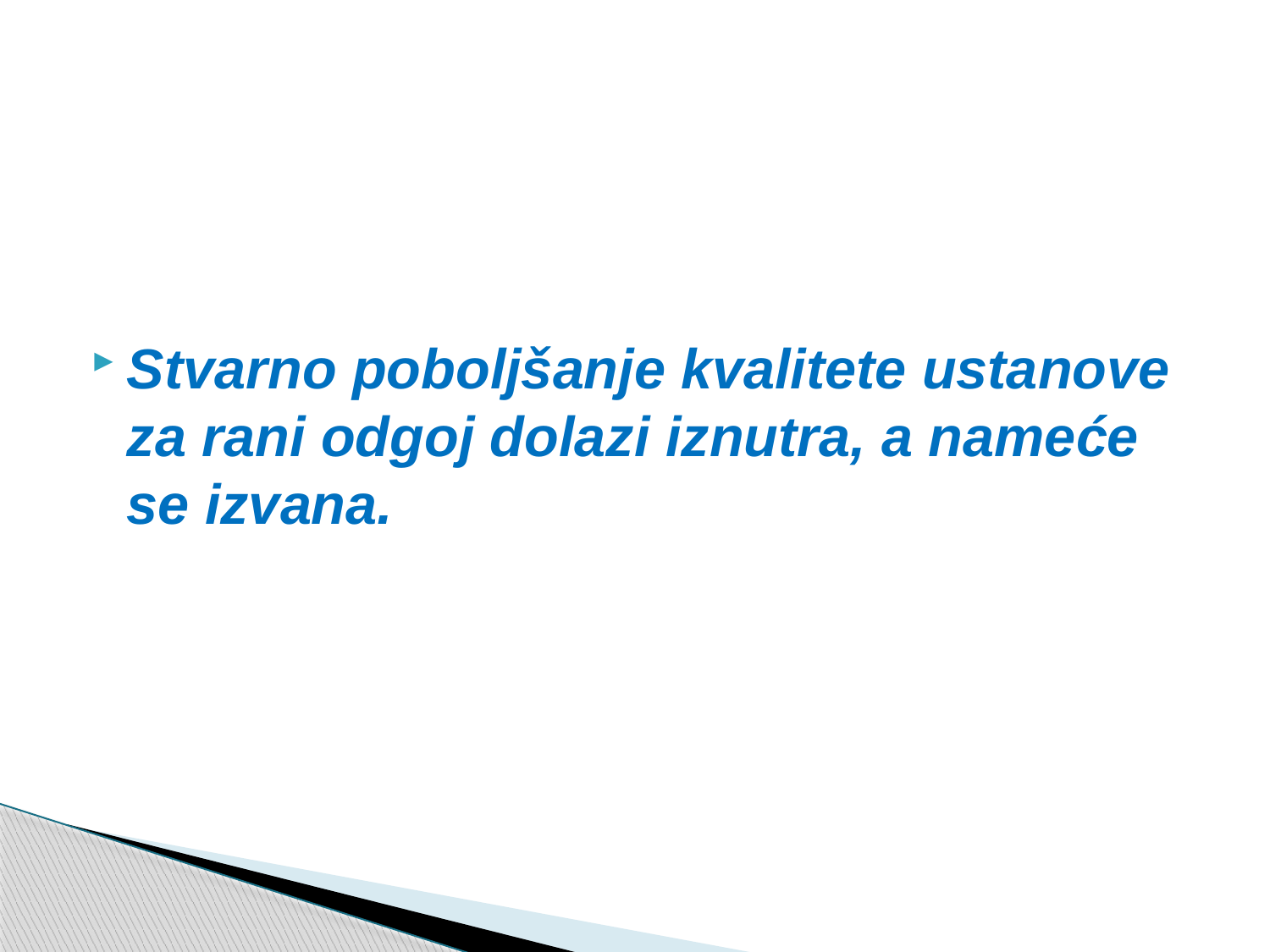

Stvarno poboljšanje kvalitete ustanove za rani odgoj dolazi iznutra, a nameće se izvana.